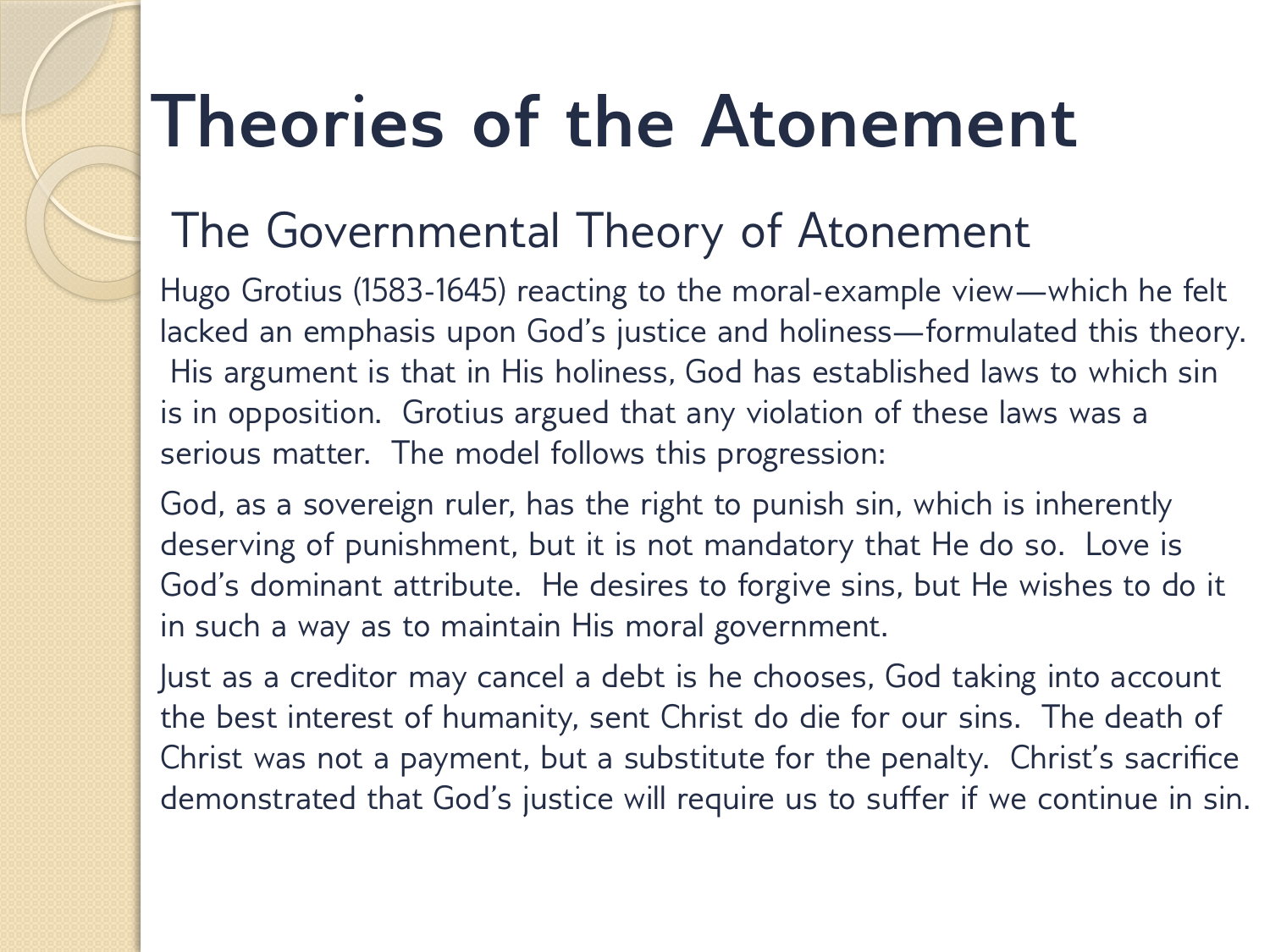

# Theories of the Atonement
The Governmental Theory of Atonement
Hugo Grotius (1583-1645) reacting to the moral-example view—which he felt lacked an emphasis upon God’s justice and holiness—formulated this theory.  His argument is that in His holiness, God has established laws to which sin  is in opposition.  Grotius argued that any violation of these laws was a serious matter.  The model follows this progression:
God, as a sovereign ruler, has the right to punish sin, which is inherently deserving of punishment, but it is not mandatory that He do so.  Love is God’s dominant attribute.  He desires to forgive sins, but He wishes to do it in such a way as to maintain His moral government.
Just as a creditor may cancel a debt is he chooses, God taking into account the best interest of humanity, sent Christ do die for our sins.  The death of Christ was not a payment, but a substitute for the penalty.  Christ’s sacrifice demonstrated that God’s justice will require us to suffer if we continue in sin.